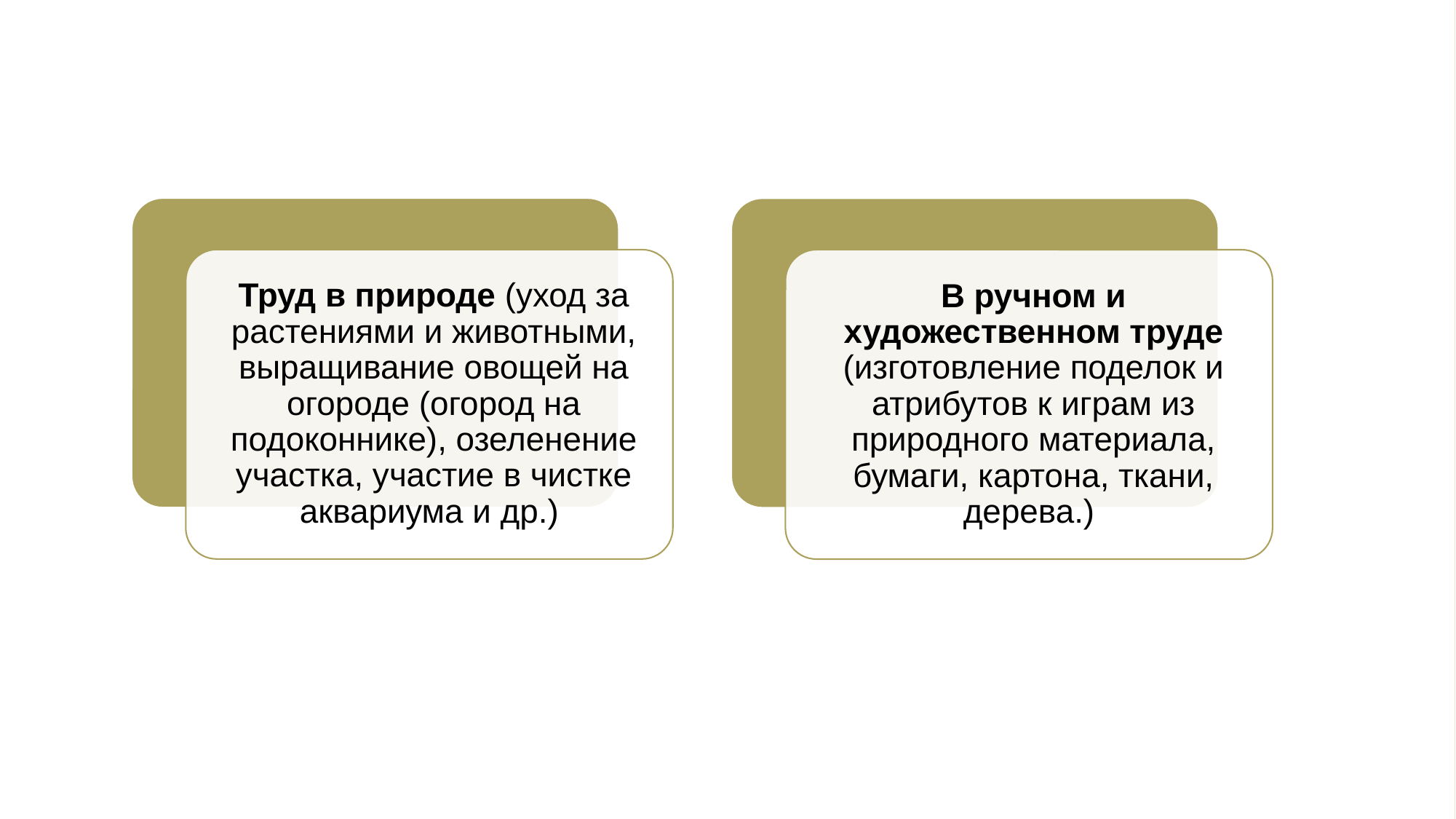

Труд в природе (уход за растениями и животными, выращивание овощей на огороде (огород на подоконнике), озеленение участка, участие в чистке аквариума и др.)
В ручном и художественном труде (изготовление поделок и атрибутов к играм из природного материала, бумаги, картона, ткани, дерева.)